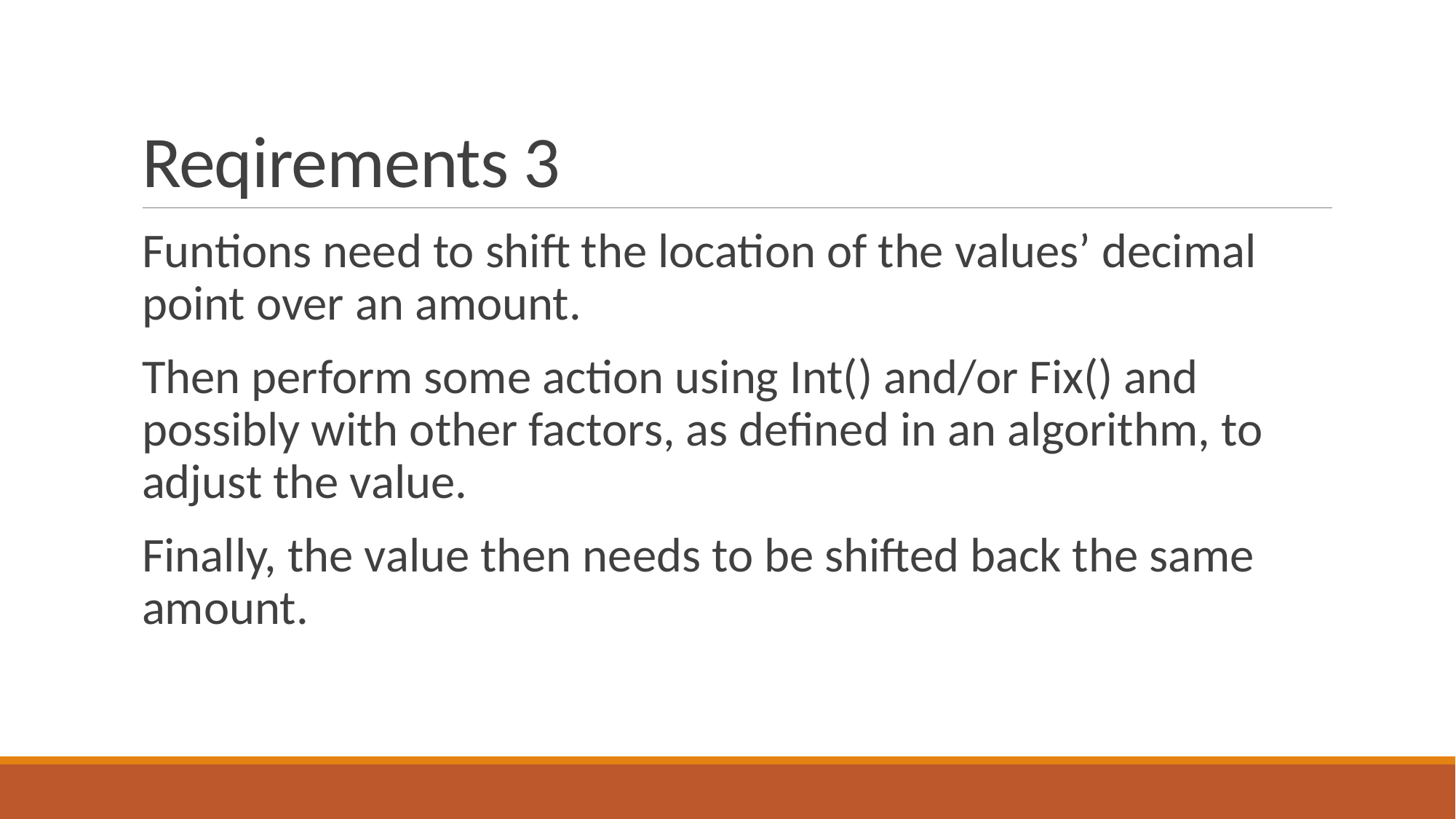

# Reqirements 3
Funtions need to shift the location of the values’ decimal point over an amount.
Then perform some action using Int() and/or Fix() and possibly with other factors, as defined in an algorithm, to adjust the value.
Finally, the value then needs to be shifted back the same amount.